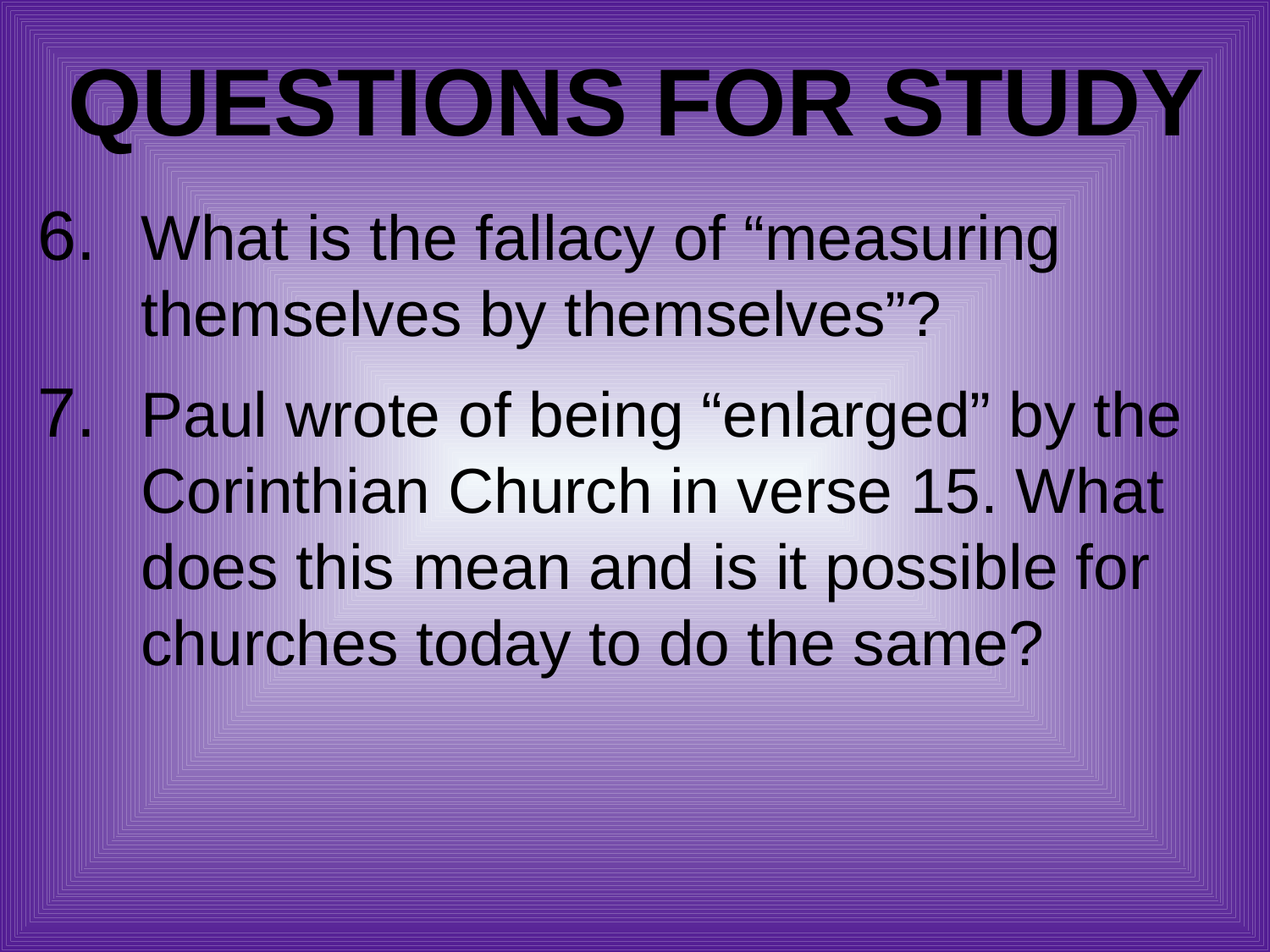

# Questions for Study
What is the fallacy of “measuring themselves by themselves”?
Paul wrote of being “enlarged” by the Corinthian Church in verse 15. What does this mean and is it possible for churches today to do the same?